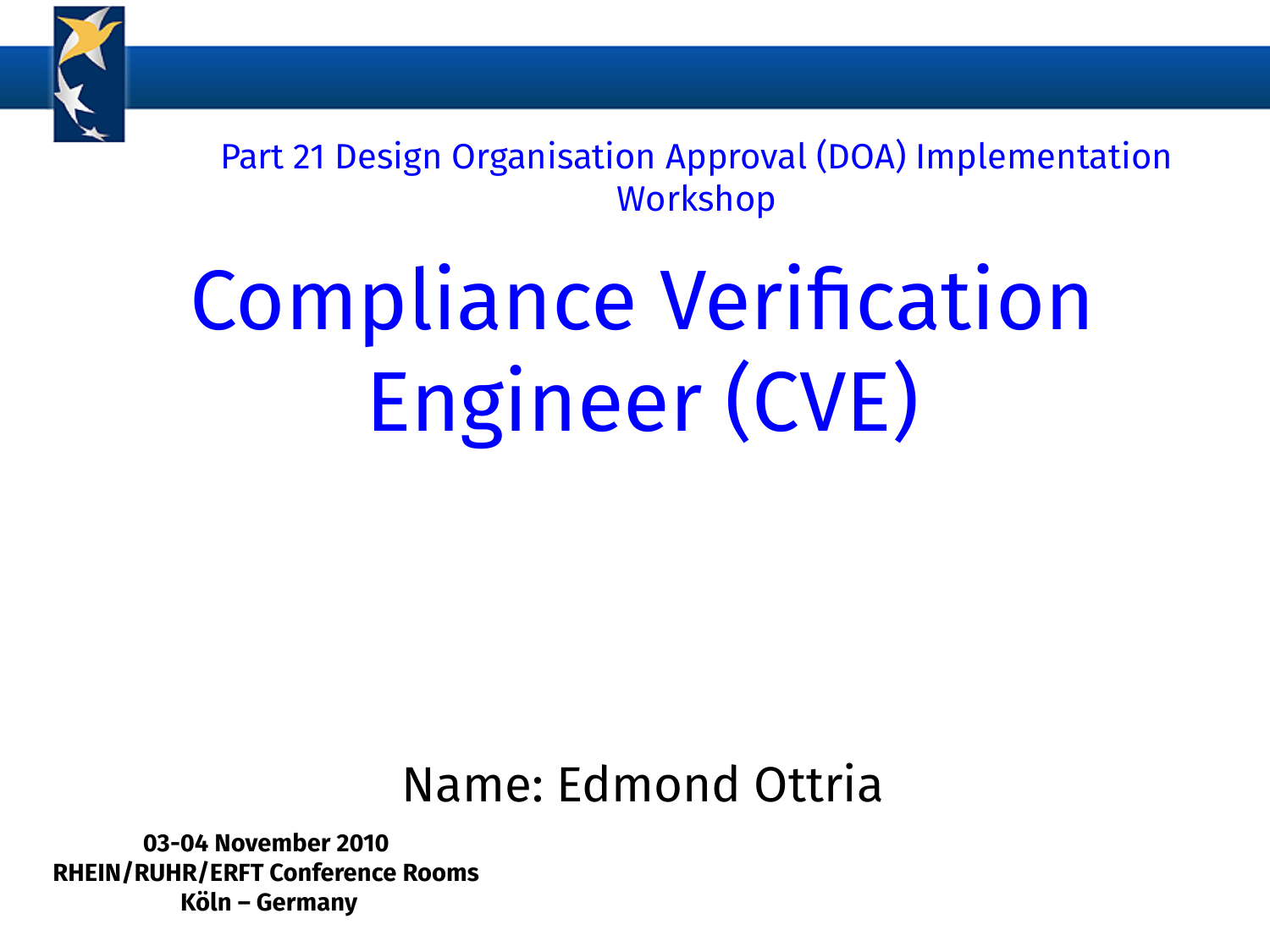

Part 21 Design Organisation Approval (DOA) Implementation Workshop
# Compliance Verification Engineer (CVE) Name: Edmond Ottria
03-04 November 2010
RHEIN/RUHR/ERFT Conference Rooms
Köln – Germany